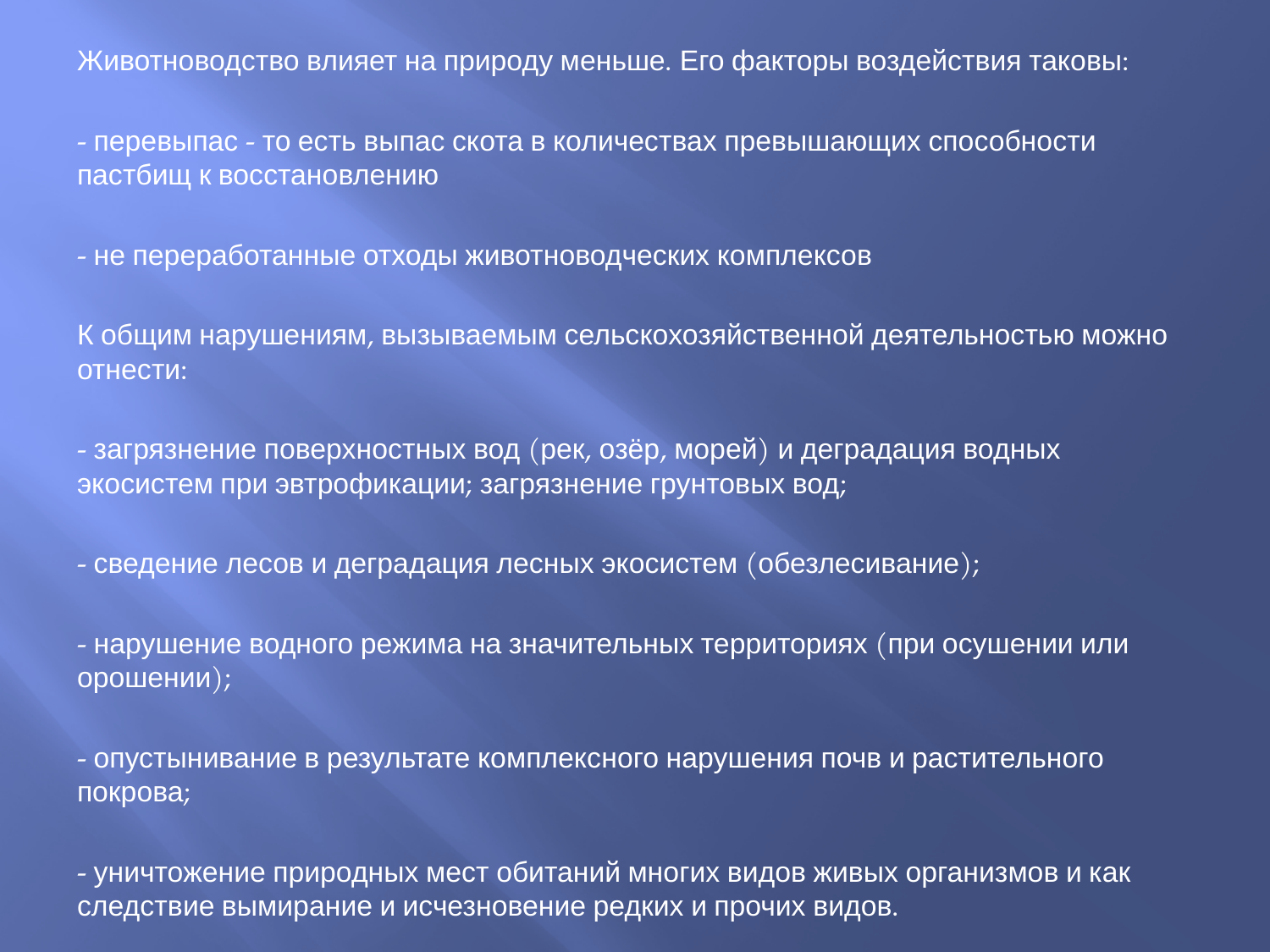

Животноводство влияет на природу меньше. Его факторы воздействия таковы:

- перевыпас - то есть выпас скота в количествах превышающих способности пастбищ к восстановлению

- не переработанные отходы животноводческих комплексов

К общим нарушениям, вызываемым сельскохозяйственной деятельностью можно отнести:

- загрязнение поверхностных вод (рек, озёр, морей) и деградация водных экосистем при эвтрофикации; загрязнение грунтовых вод;

- сведение лесов и деградация лесных экосистем (обезлесивание);

- нарушение водного режима на значительных территориях (при осушении или орошении);

- опустынивание в результате комплексного нарушения почв и растительного покрова;

- уничтожение природных мест обитаний многих видов живых организмов и как следствие вымирание и исчезновение редких и прочих видов.